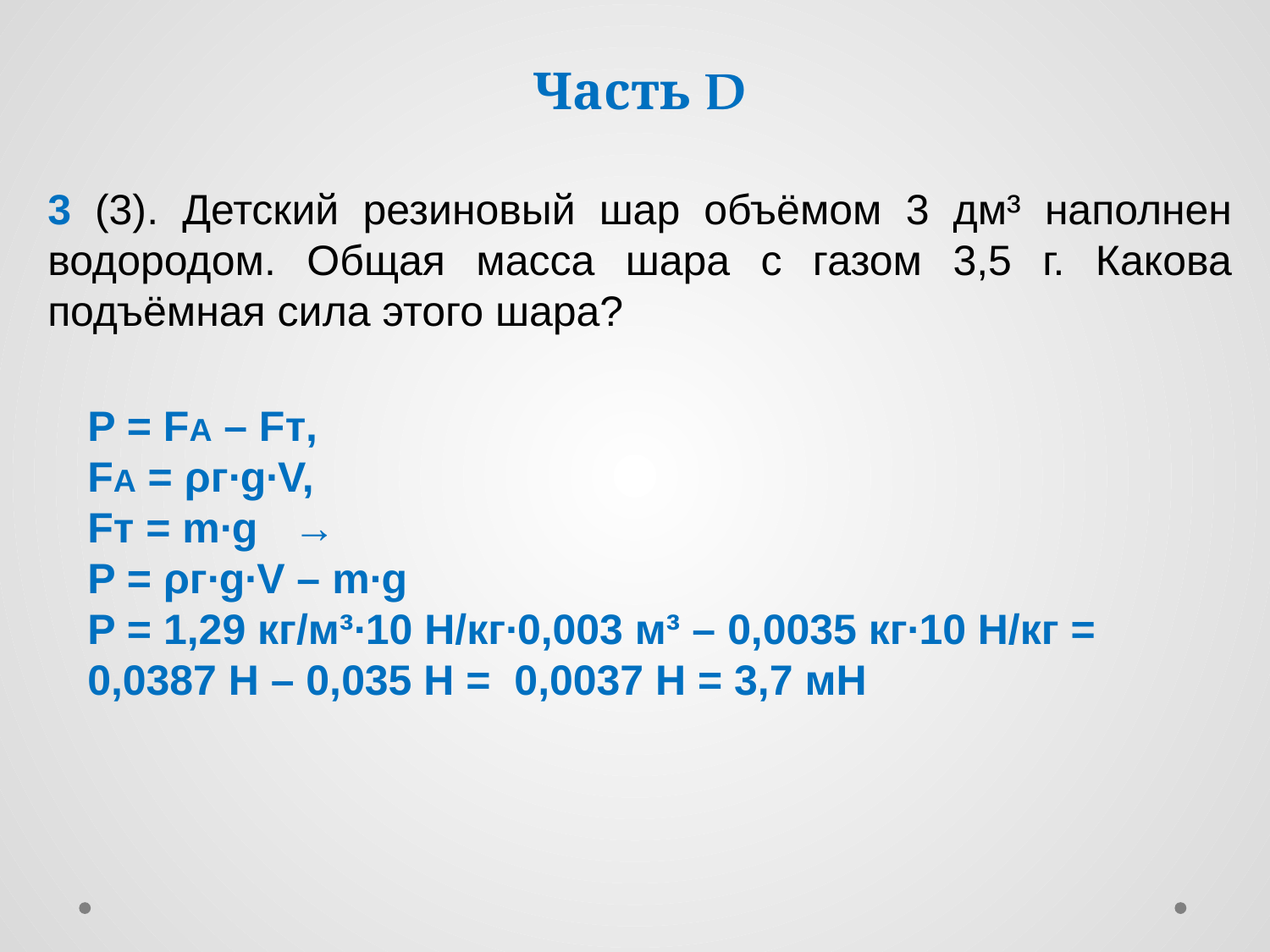

# Часть D
3 (3). Детский резиновый шар объёмом 3 дм³ наполнен водородом. Общая масса шара с газом 3,5 г. Какова подъёмная сила этого шара?
P = FА – Fт,
FA = ρг∙g∙V,
Fт = m∙g   →
P = ρг∙g∙V – m∙g
P = 1,29 кг/м³∙10 Н/кг∙0,003 м³ – 0,0035 кг∙10 Н/кг =
0,0387 Н – 0,035 Н =  0,0037 Н = 3,7 мН